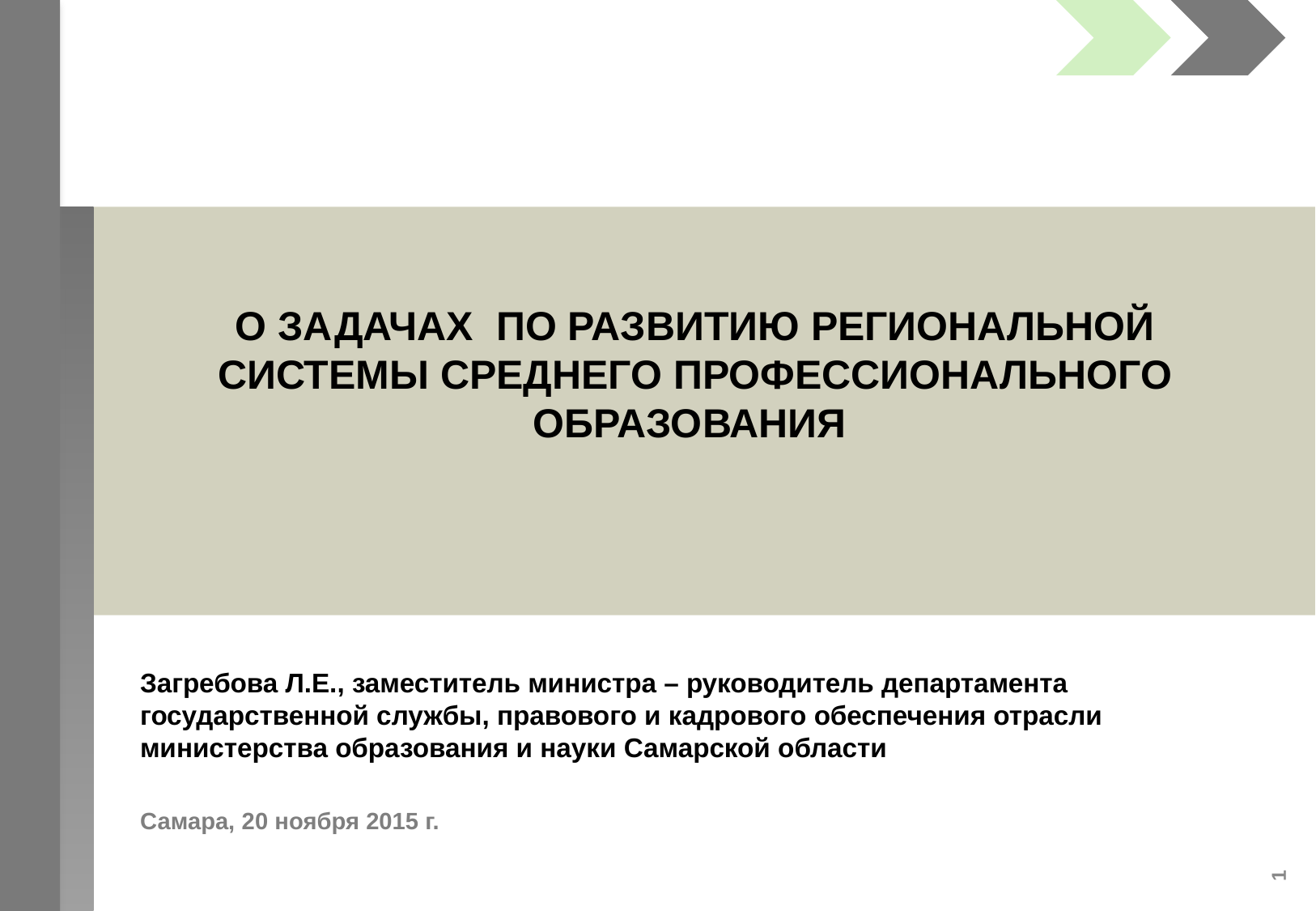

О ЗАДАЧАХ  ПО РАЗВИТИЮ РЕГИОНАЛЬНОЙ СИСТЕМЫ СРЕДНЕГО ПРОФЕССИОНАЛЬНОГО ОБРАЗОВАНИЯ
Загребова Л.Е., заместитель министра – руководитель департамента
государственной службы, правового и кадрового обеспечения отрасли министерства образования и науки Самарской области

1
Самара, 20 ноября 2015 г.